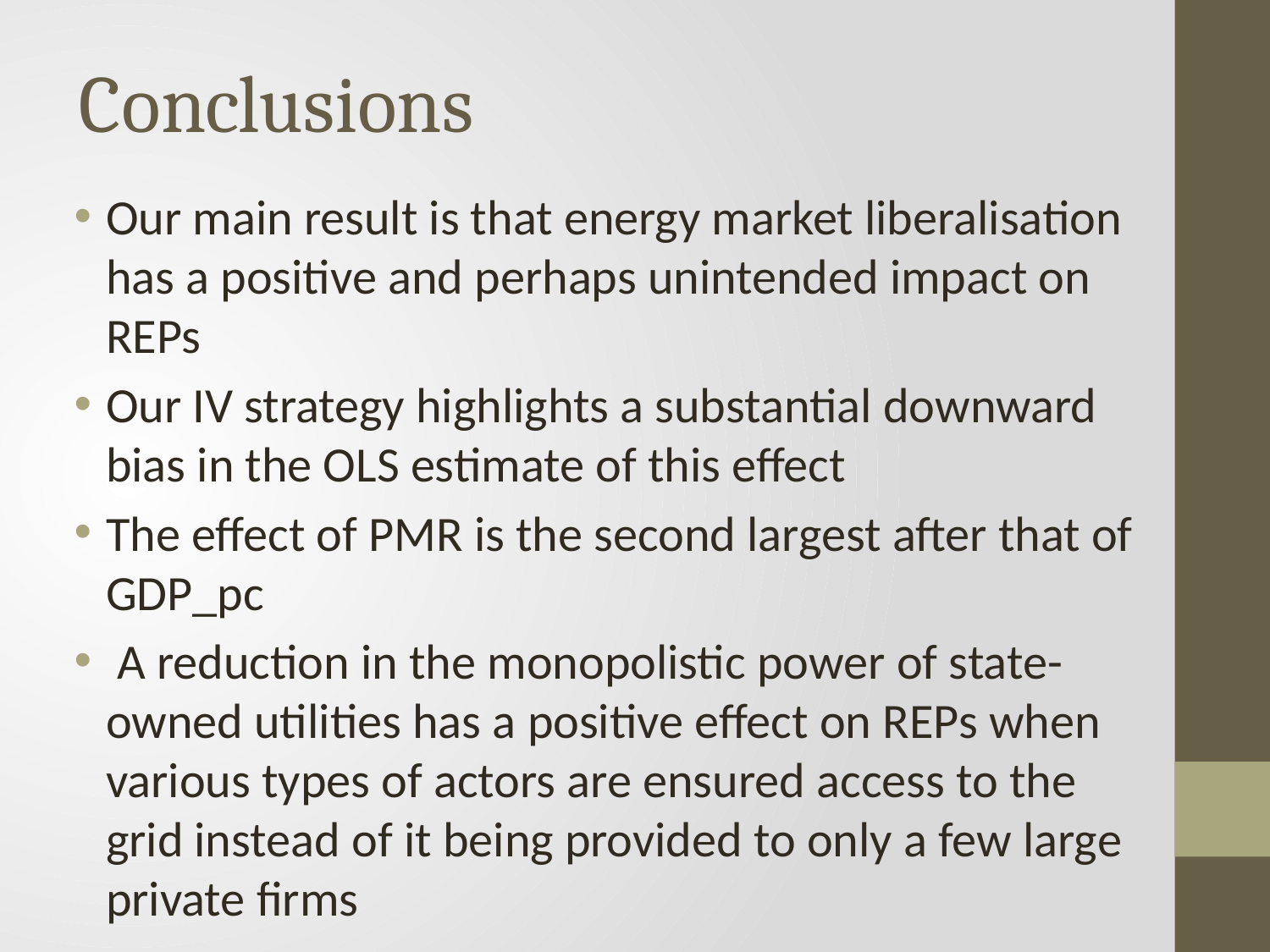

# Conclusions
Our main result is that energy market liberalisation has a positive and perhaps unintended impact on REPs
Our IV strategy highlights a substantial downward bias in the OLS estimate of this effect
The effect of PMR is the second largest after that of GDP_pc
 A reduction in the monopolistic power of state-owned utilities has a positive effect on REPs when various types of actors are ensured access to the grid instead of it being provided to only a few large private firms